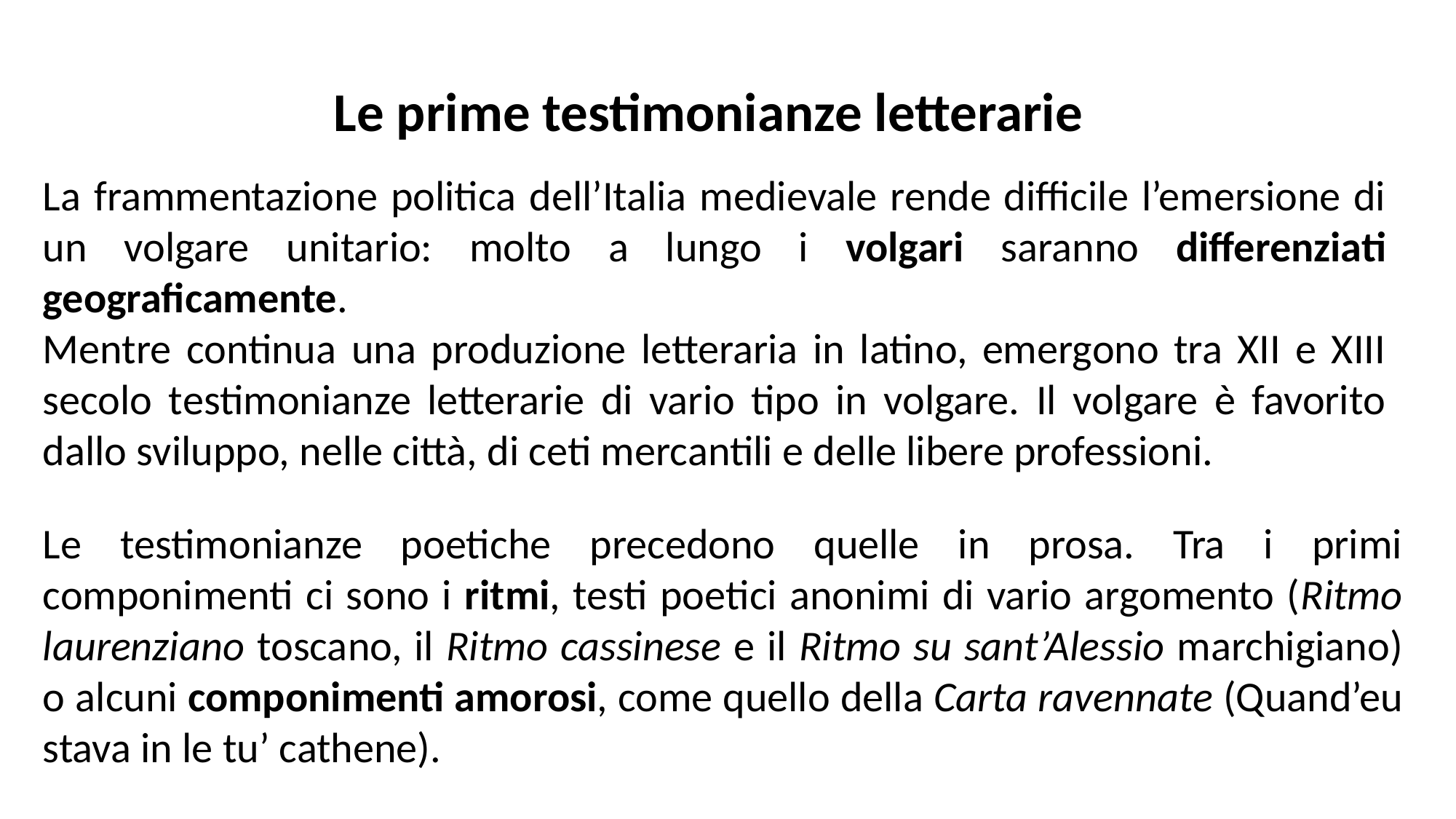

Le prime testimonianze letterarie
La frammentazione politica dell’Italia medievale rende difficile l’emersione di un volgare unitario: molto a lungo i volgari saranno differenziati geograficamente.
Mentre continua una produzione letteraria in latino, emergono tra XII e XIII secolo testimonianze letterarie di vario tipo in volgare. Il volgare è favorito dallo sviluppo, nelle città, di ceti mercantili e delle libere professioni.
Le testimonianze poetiche precedono quelle in prosa. Tra i primi componimenti ci sono i ritmi, testi poetici anonimi di vario argomento (Ritmo laurenziano toscano, il Ritmo cassinese e il Ritmo su sant’Alessio marchigiano) o alcuni componimenti amorosi, come quello della Carta ravennate (Quand’eu stava in le tu’ cathene).